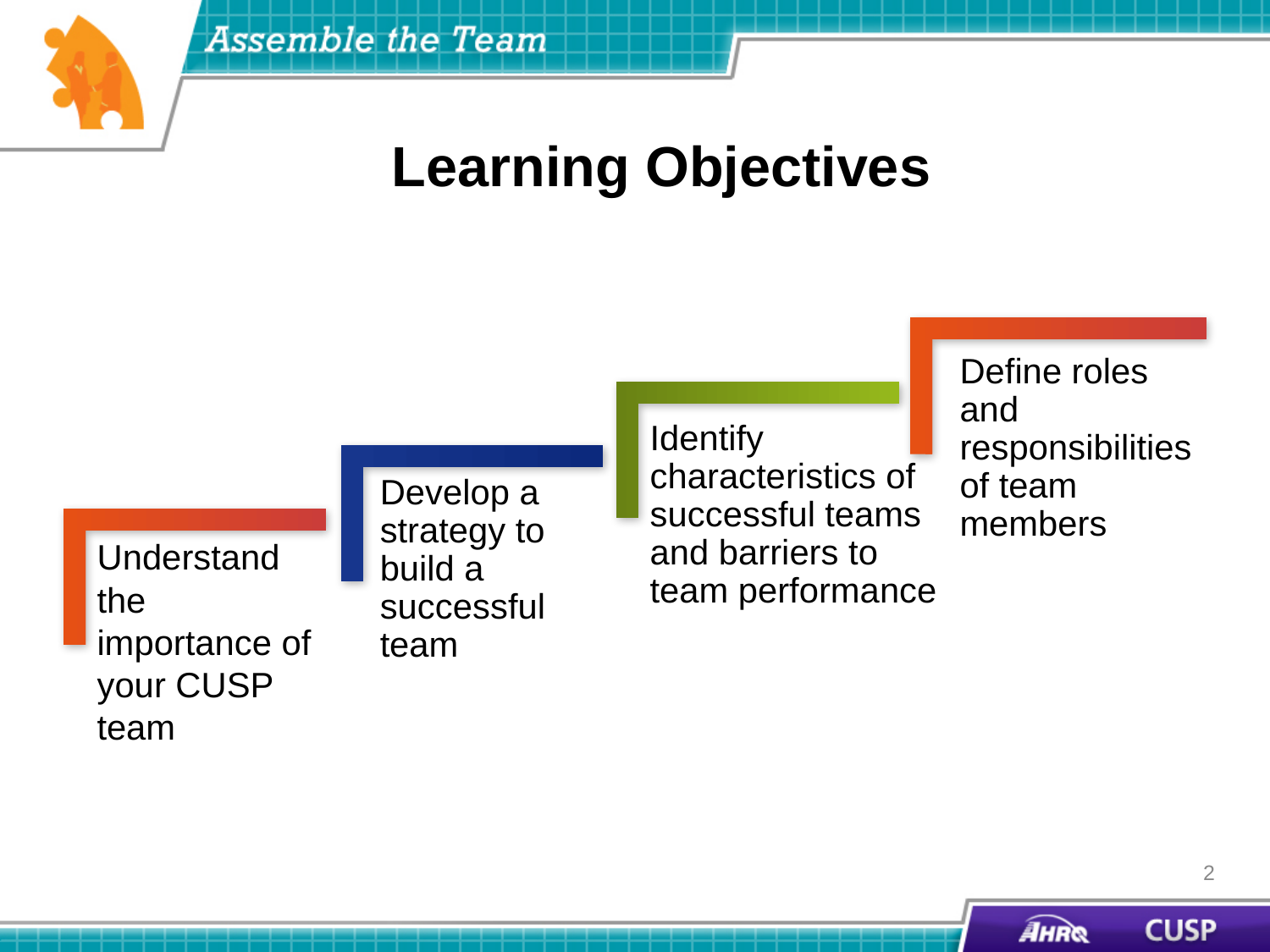

# Learning Objectives

Define roles and responsibilities of team members

Identify characteristics of successful teams and barriers to team performance

Develop a strategy to build a successful team

Understand the importance of your CUSP team

2